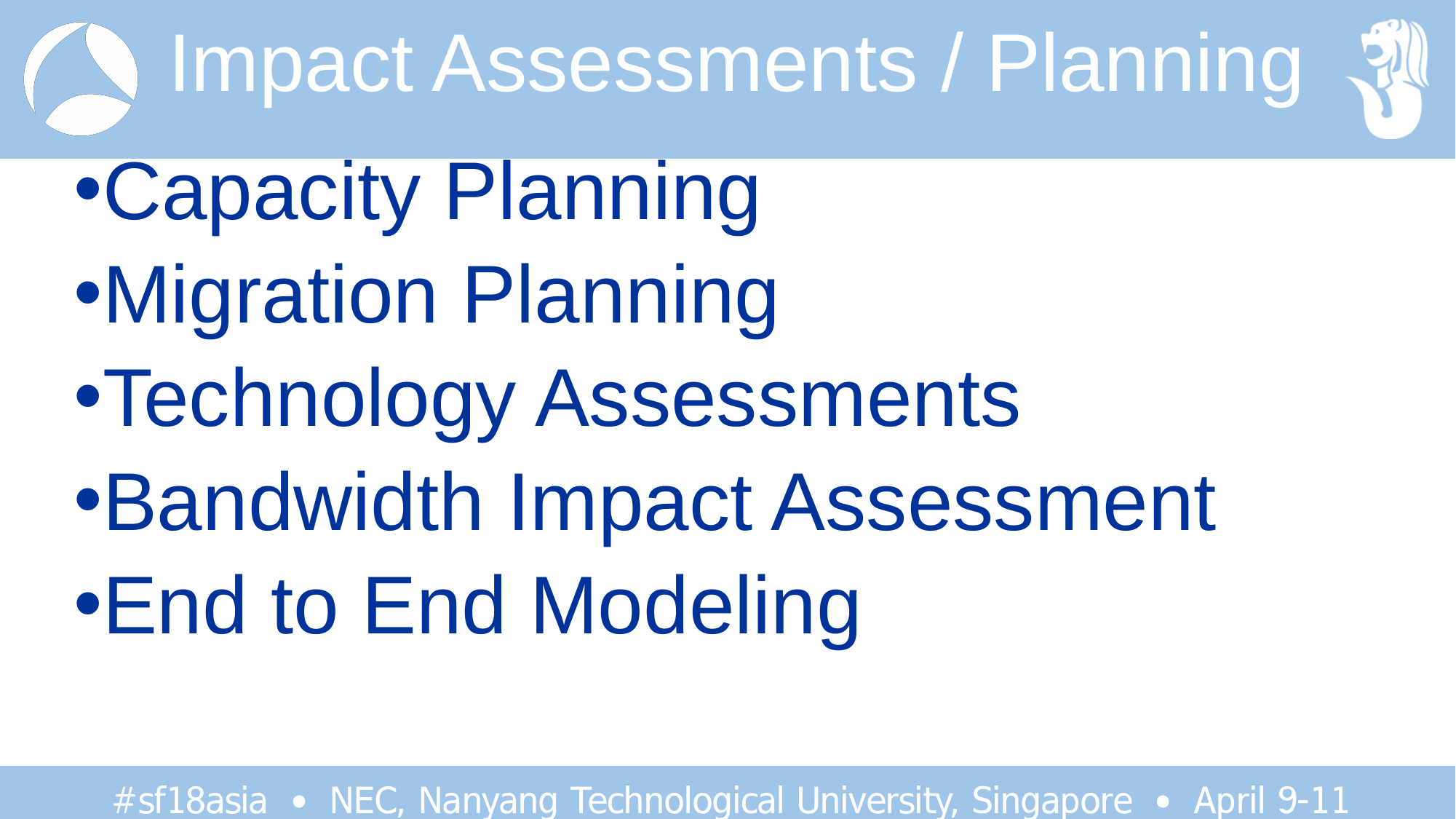

# Impact Assessments / Planning
Capacity Planning
Migration Planning
Technology Assessments
Bandwidth Impact Assessment
End to End Modeling